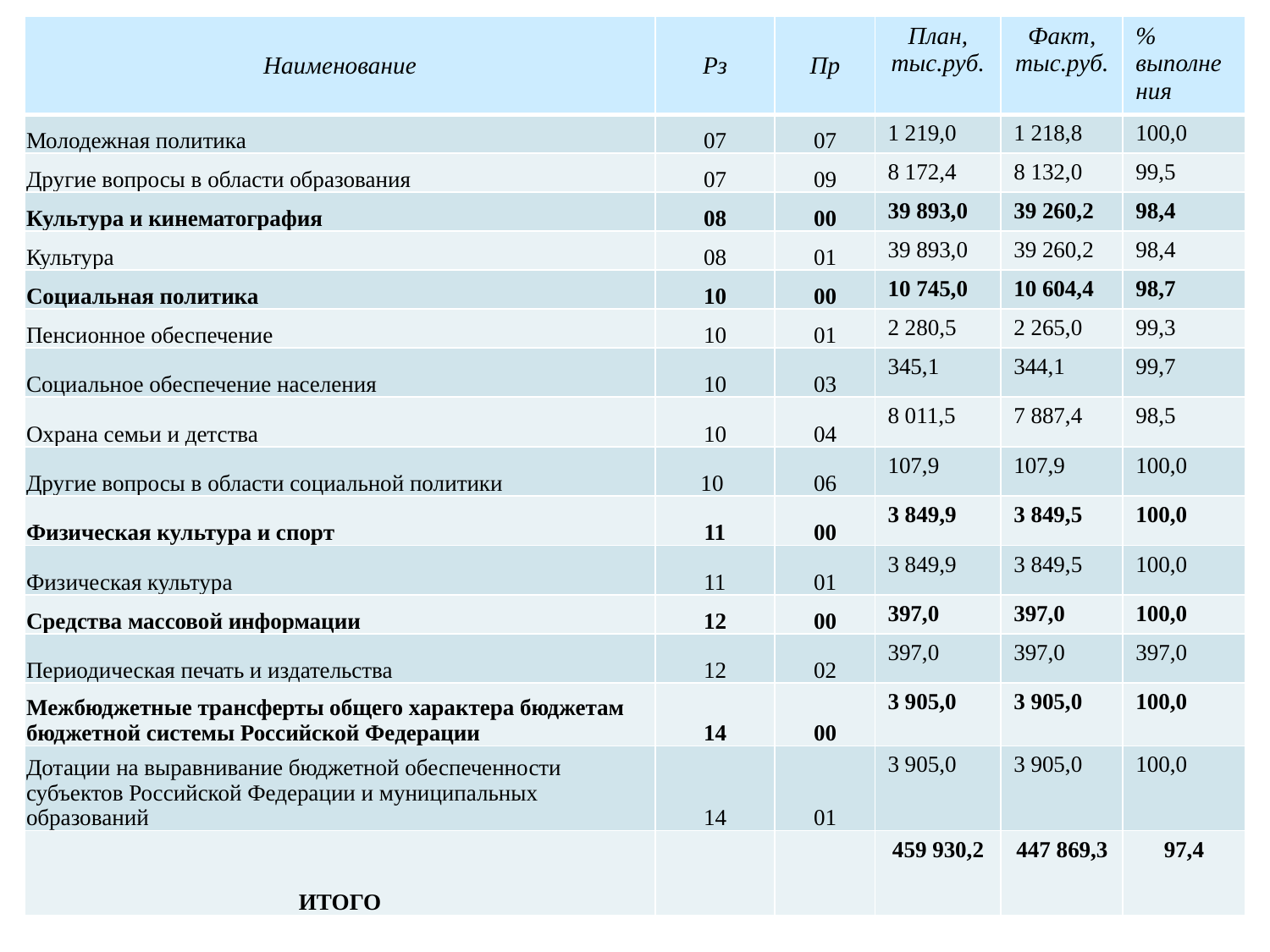

| Наименование | Рз | Пр | План, тыс.руб. | Факт, тыс.руб. | % выполнения |
| --- | --- | --- | --- | --- | --- |
| Молодежная политика | 07 | 07 | 1 219,0 | 1 218,8 | 100,0 |
| Другие вопросы в области образования | 07 | 09 | 8 172,4 | 8 132,0 | 99,5 |
| Культура и кинематография | 08 | 00 | 39 893,0 | 39 260,2 | 98,4 |
| Культура | 08 | 01 | 39 893,0 | 39 260,2 | 98,4 |
| Социальная политика | 10 | 00 | 10 745,0 | 10 604,4 | 98,7 |
| Пенсионное обеспечение | 10 | 01 | 2 280,5 | 2 265,0 | 99,3 |
| Социальное обеспечение населения | 10 | 03 | 345,1 | 344,1 | 99,7 |
| Охрана семьи и детства | 10 | 04 | 8 011,5 | 7 887,4 | 98,5 |
| Другие вопросы в области социальной политики | 10 | 06 | 107,9 | 107,9 | 100,0 |
| Физическая культура и спорт | 11 | 00 | 3 849,9 | 3 849,5 | 100,0 |
| Физическая культура | 11 | 01 | 3 849,9 | 3 849,5 | 100,0 |
| Средства массовой информации | 12 | 00 | 397,0 | 397,0 | 100,0 |
| Периодическая печать и издательства | 12 | 02 | 397,0 | 397,0 | 397,0 |
| Межбюджетные трансферты общего характера бюджетам бюджетной системы Российской Федерации | 14 | 00 | 3 905,0 | 3 905,0 | 100,0 |
| Дотации на выравнивание бюджетной обеспеченности субъектов Российской Федерации и муниципальных образований | 14 | 01 | 3 905,0 | 3 905,0 | 100,0 |
| ИТОГО |  |  | 459 930,2 | 447 869,3 | 97,4 |